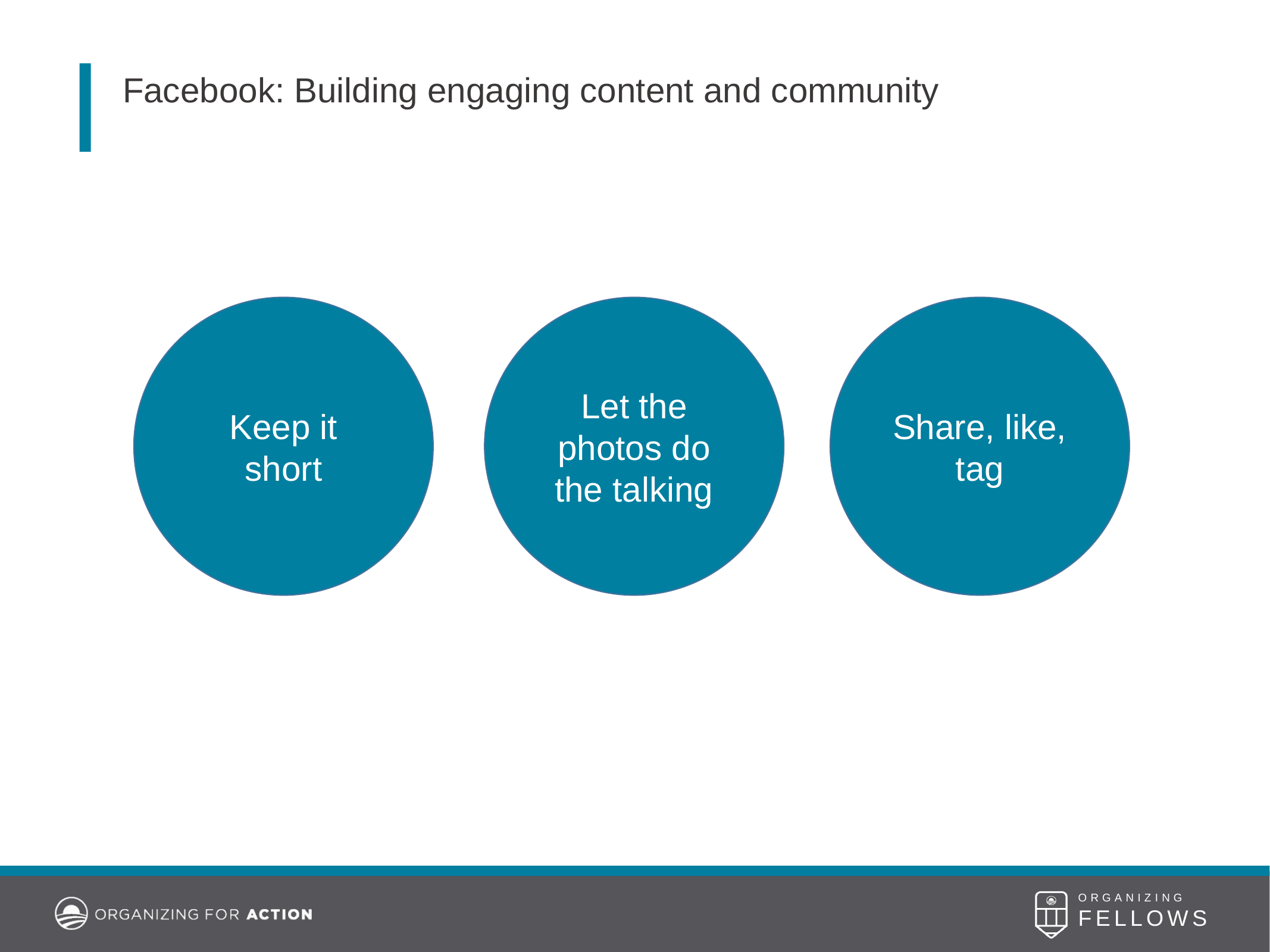

Facebook: Building engaging content and community
Share, like, tag
Let the photos do the talking
Keep it short